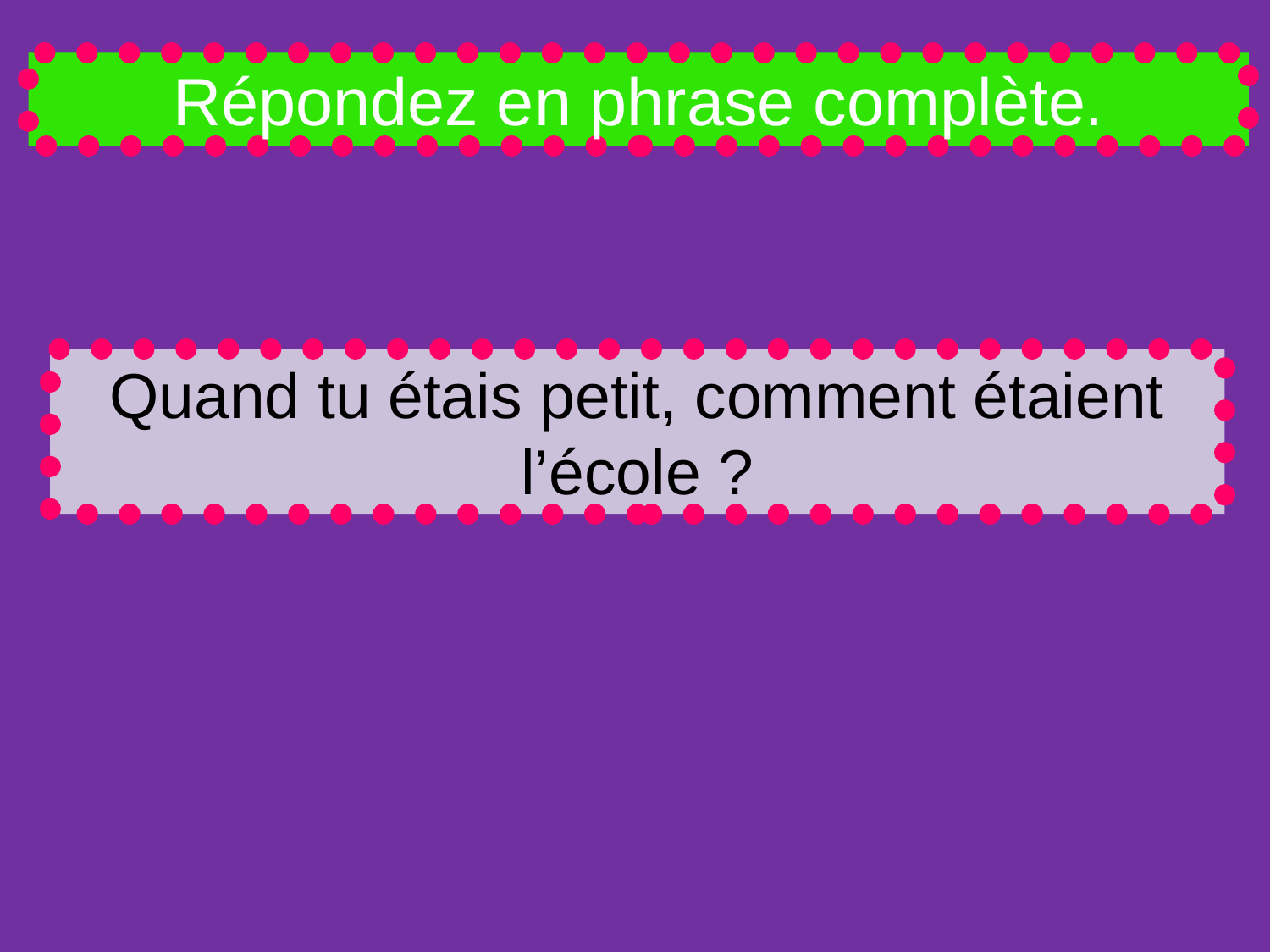

Répondez en phrase complète.
Quand tu étais petit, comment étaient l’école ?